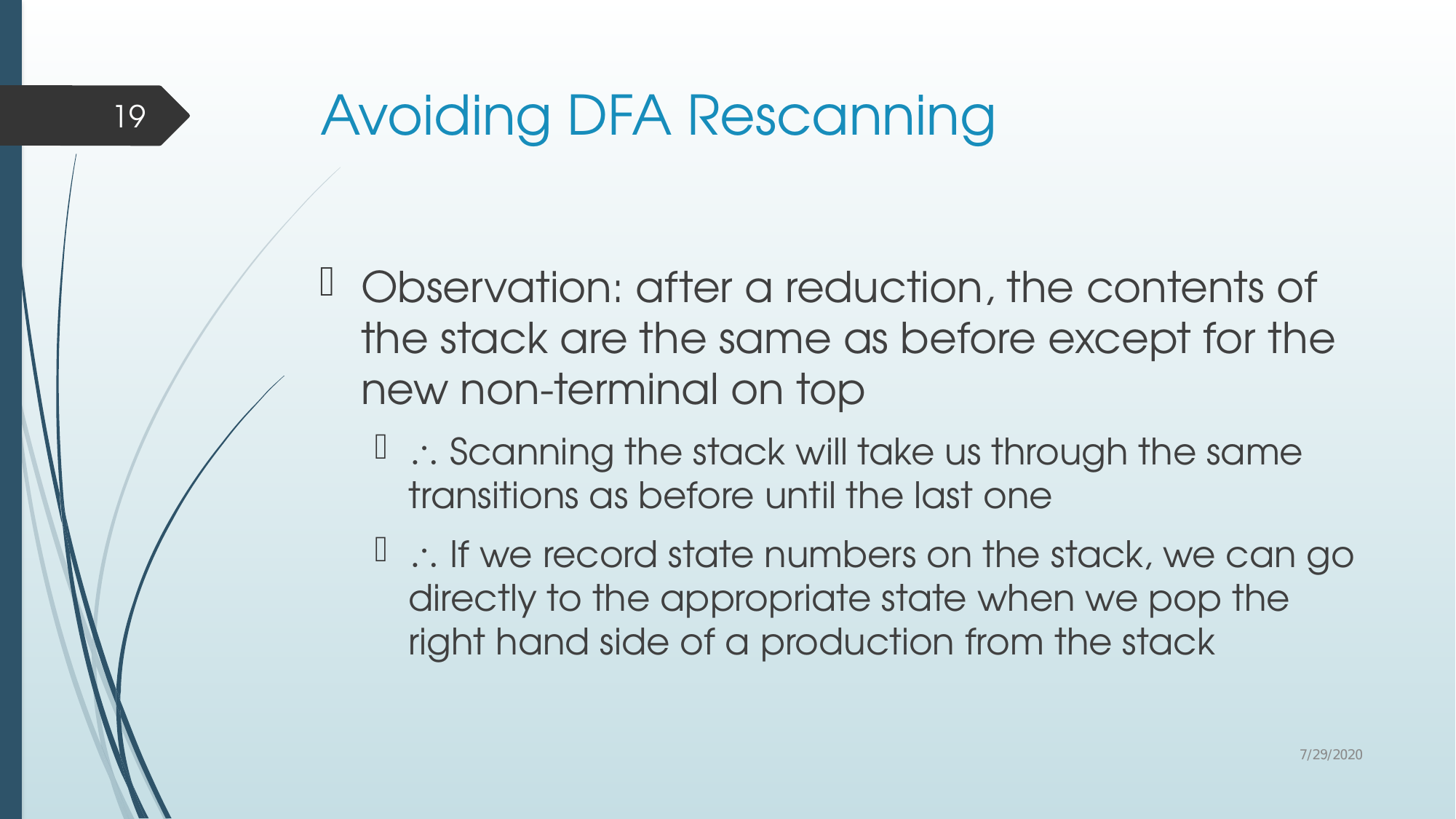

# Avoiding DFA Rescanning
19
Observation: after a reduction, the contents of the stack are the same as before except for the new non-terminal on top
∴ Scanning the stack will take us through the same transitions as before until the last one
∴ If we record state numbers on the stack, we can go directly to the appropriate state when we pop the right hand side of a production from the stack
7/29/2020